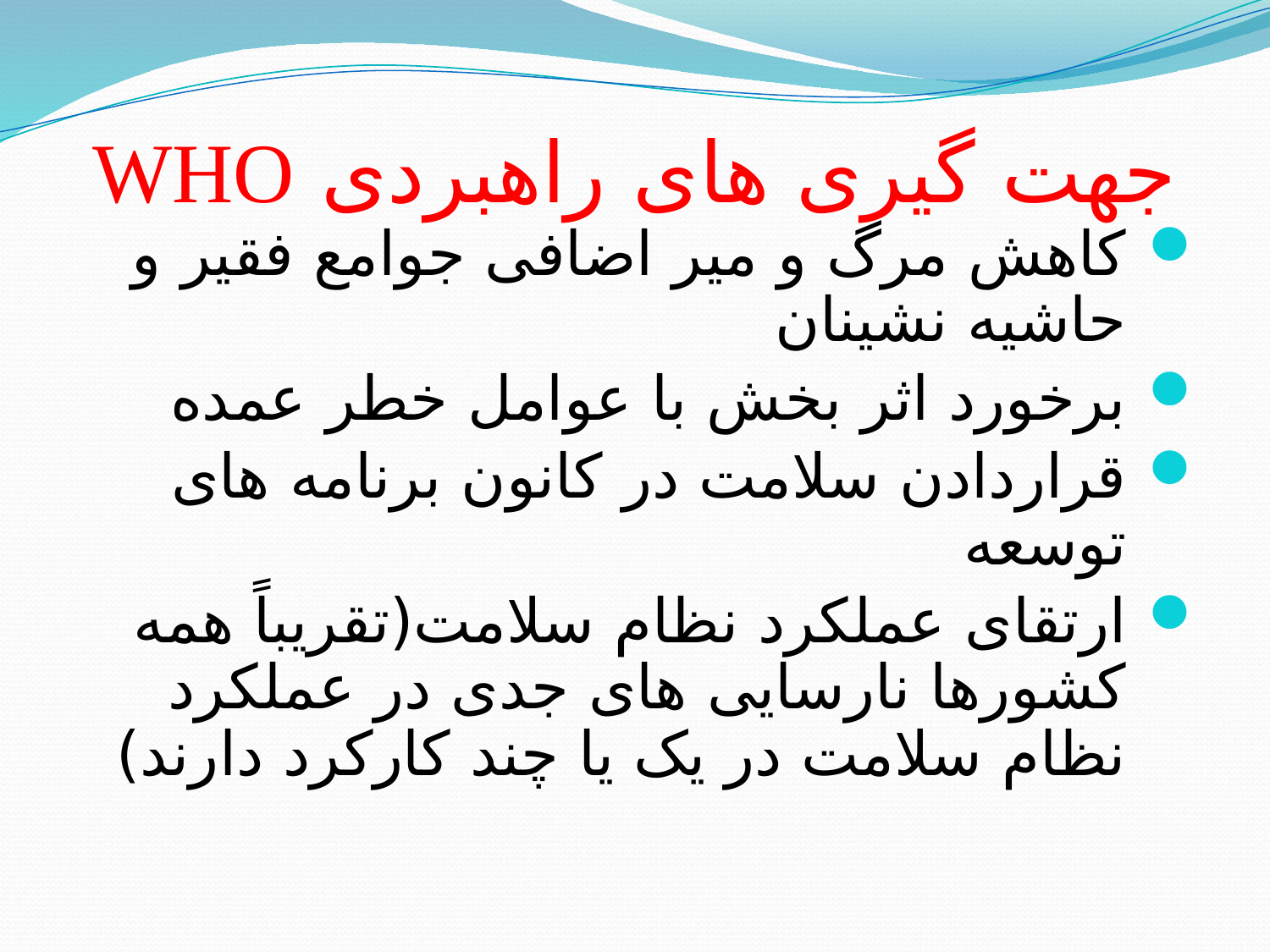

# جهت گیری های راهبردی WHO
کاهش مرگ و میر اضافی جوامع فقیر و حاشیه نشینان
برخورد اثر بخش با عوامل خطر عمده
قراردادن سلامت در کانون برنامه های توسعه
ارتقای عملکرد نظام سلامت(تقریباً همه کشورها نارسایی های جدی در عملکرد نظام سلامت در یک یا چند کارکرد دارند)